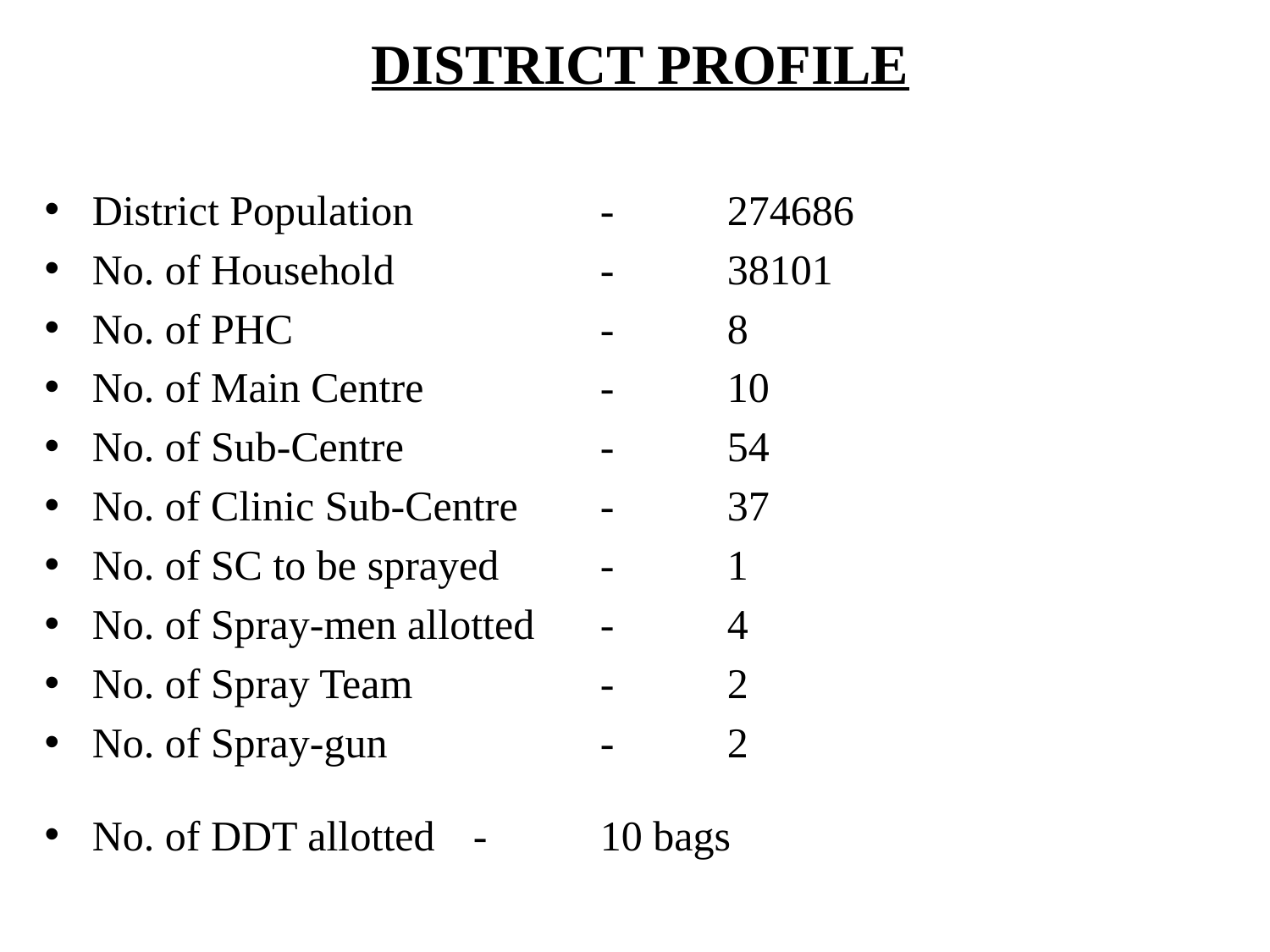

DISTRICT PROFILE

District Population		-	274686
No. of Household		-	38101
No. of PHC			-	8
No. of Main Centre		-	10
No. of Sub-Centre		-	54
No. of Clinic Sub-Centre	-	37
No. of SC to be sprayed 	-	1
No. of Spray-men allotted	-	4
No. of Spray Team		-	2
No. of Spray-gun		-	2

No. of DDT allotted	-	10 bags